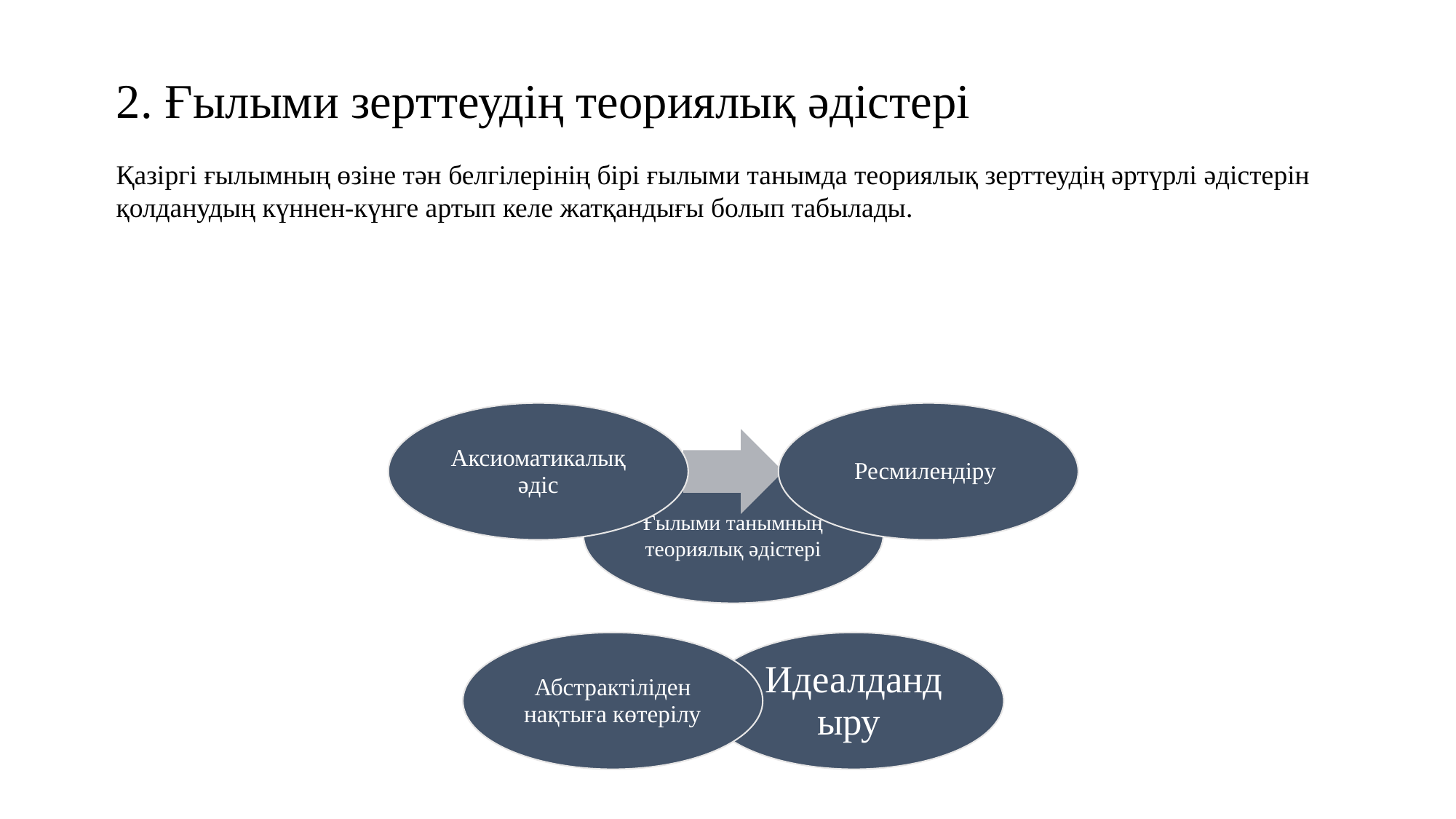

# 2. Ғылыми зерттеудің теориялық әдістері
Қазіргі ғылымның өзіне тән белгілерінің бірі ғылыми танымда теориялық зерттеудің әртүрлі әдістерін қолданудың күннен-күнге артып келе жатқандығы болып табылады.
Ғылыми танымның теориялық әдістері
Ресмилендіру
Идеалдандыру
Абстрактіліден нақтыға көтерілу
Аксиоматикалық әдіс